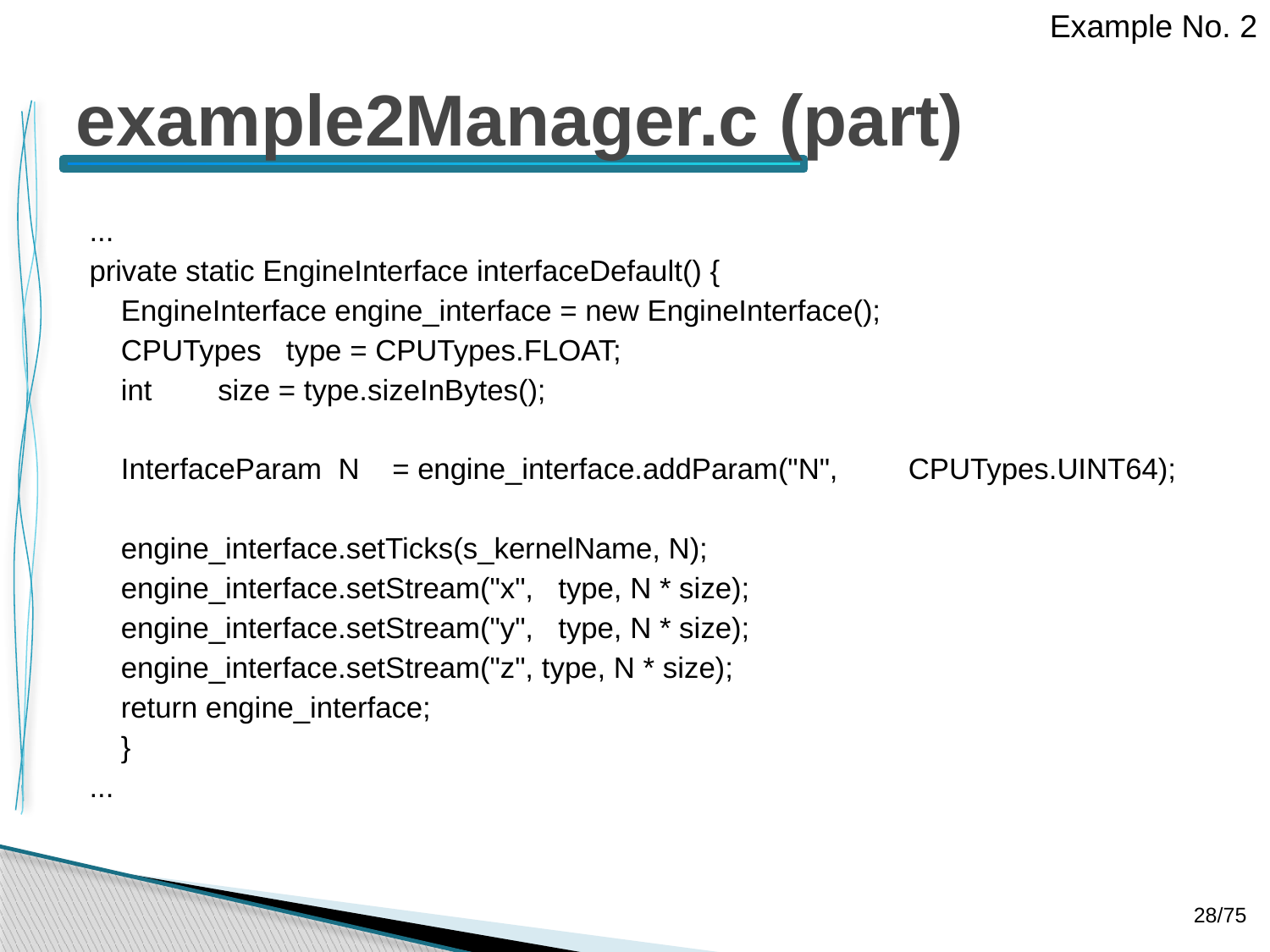

Example No. 2
# example2Manager.c (part)
...
private static EngineInterface interfaceDefault() {
		EngineInterface engine_interface = new EngineInterface();
		CPUTypes   type = CPUTypes.FLOAT;
		int        size = type.sizeInBytes();

		InterfaceParam  N    = engine_interface.addParam("N", 				CPUTypes.UINT64);

		engine_interface.setTicks(s_kernelName, N);
		engine_interface.setStream("x",   type, N * size);
		engine_interface.setStream("y",   type, N * size);
		engine_interface.setStream("z", type, N * size);
		return engine_interface;
	}
...